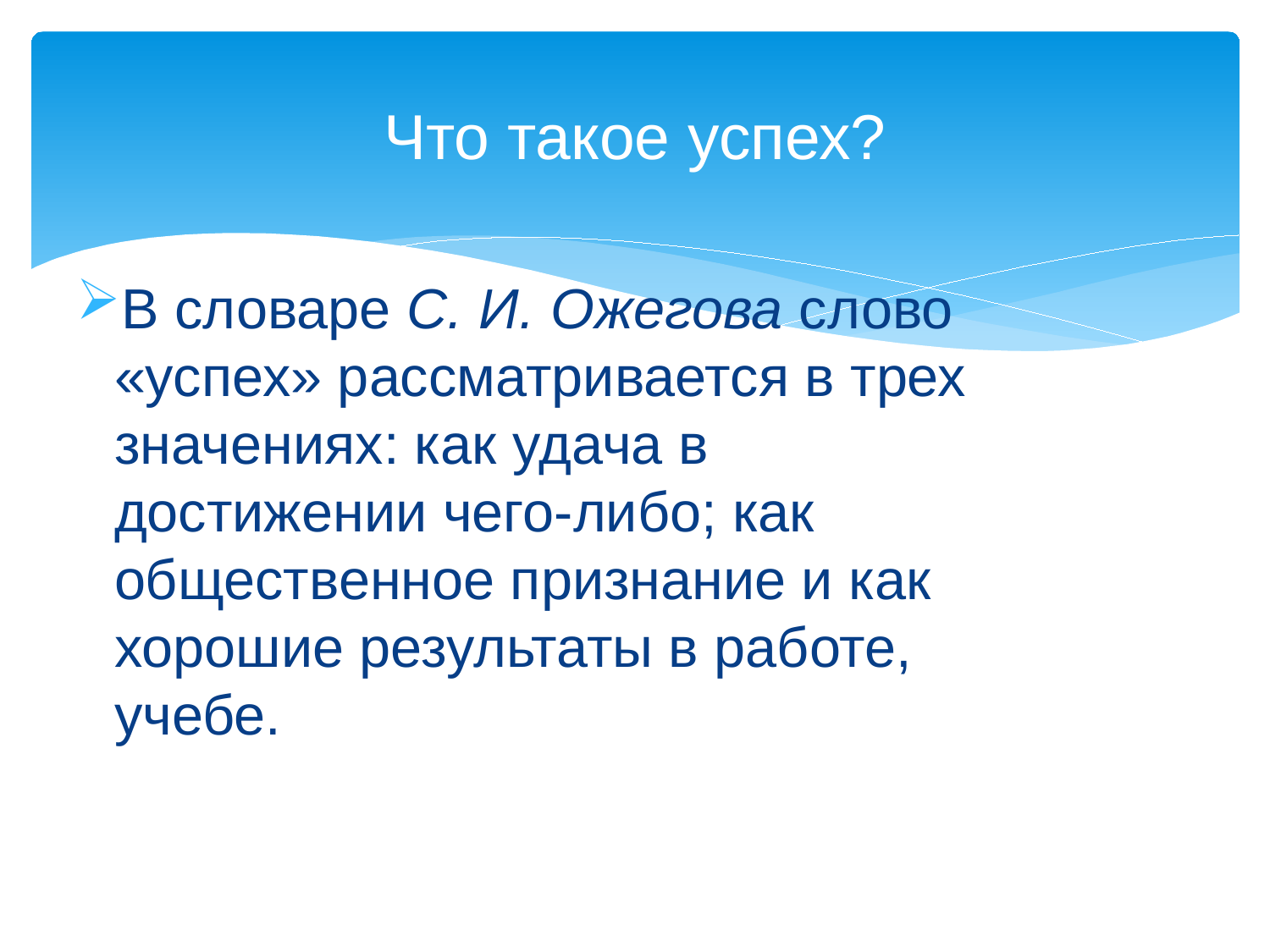

# Что такое успех?
В словаре С. И. Ожегова слово «успех» рассматривается в трех значениях: как удача в достижении чего-либо; как общественное признание и как хорошие результаты в работе, учебе.